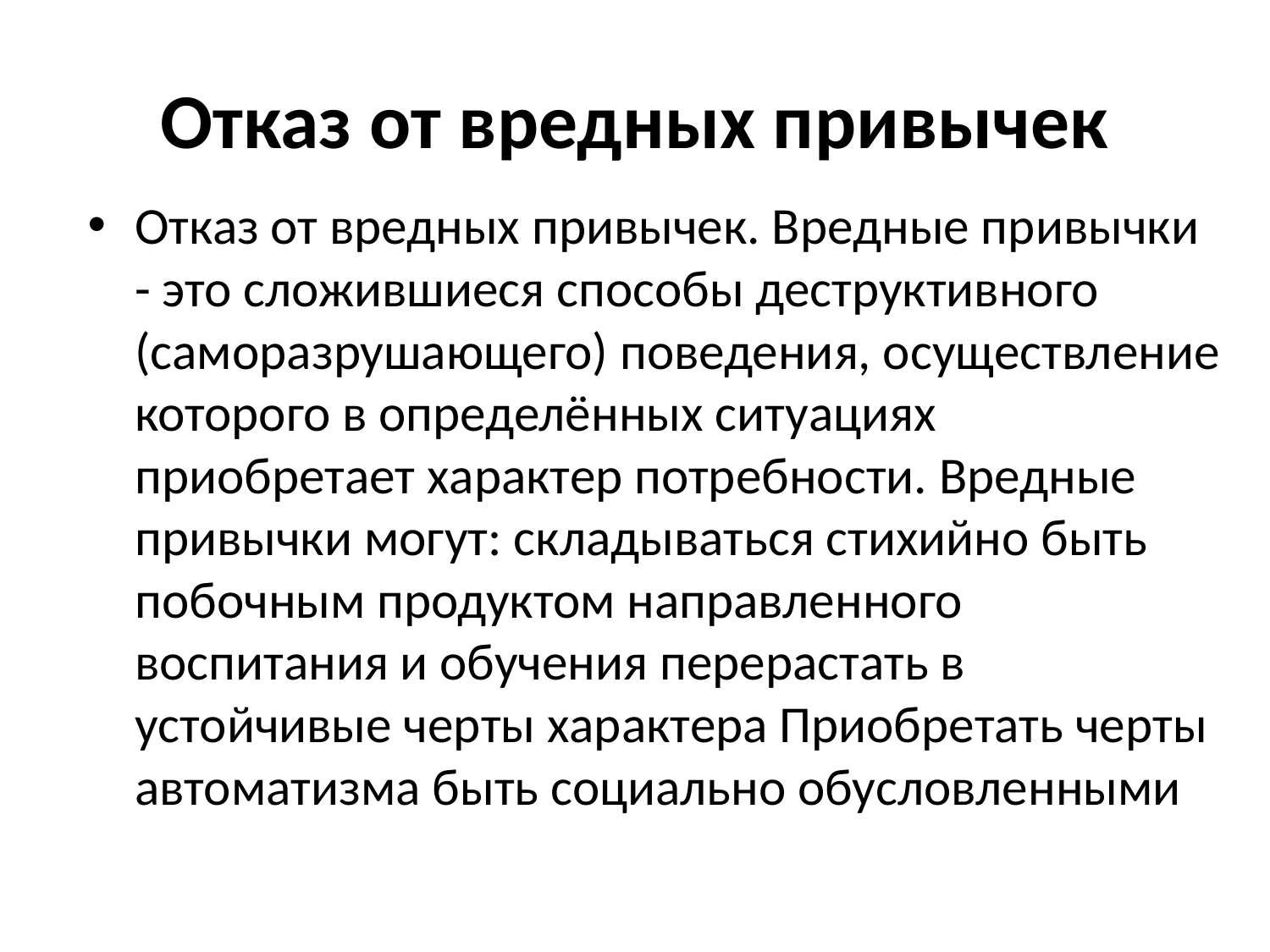

# Отказ от вредных привычек
Отказ от вредных привычек. Вредные привычки - это сложившиеся способы деструктивного (саморазрушающего) поведения, осуществление которого в определённых ситуациях приобретает характер потребности. Вредные привычки могут: складываться стихийно быть побочным продуктом направленного воспитания и обучения перерастать в устойчивые черты характера Приобретать черты автоматизма быть социально обусловленными